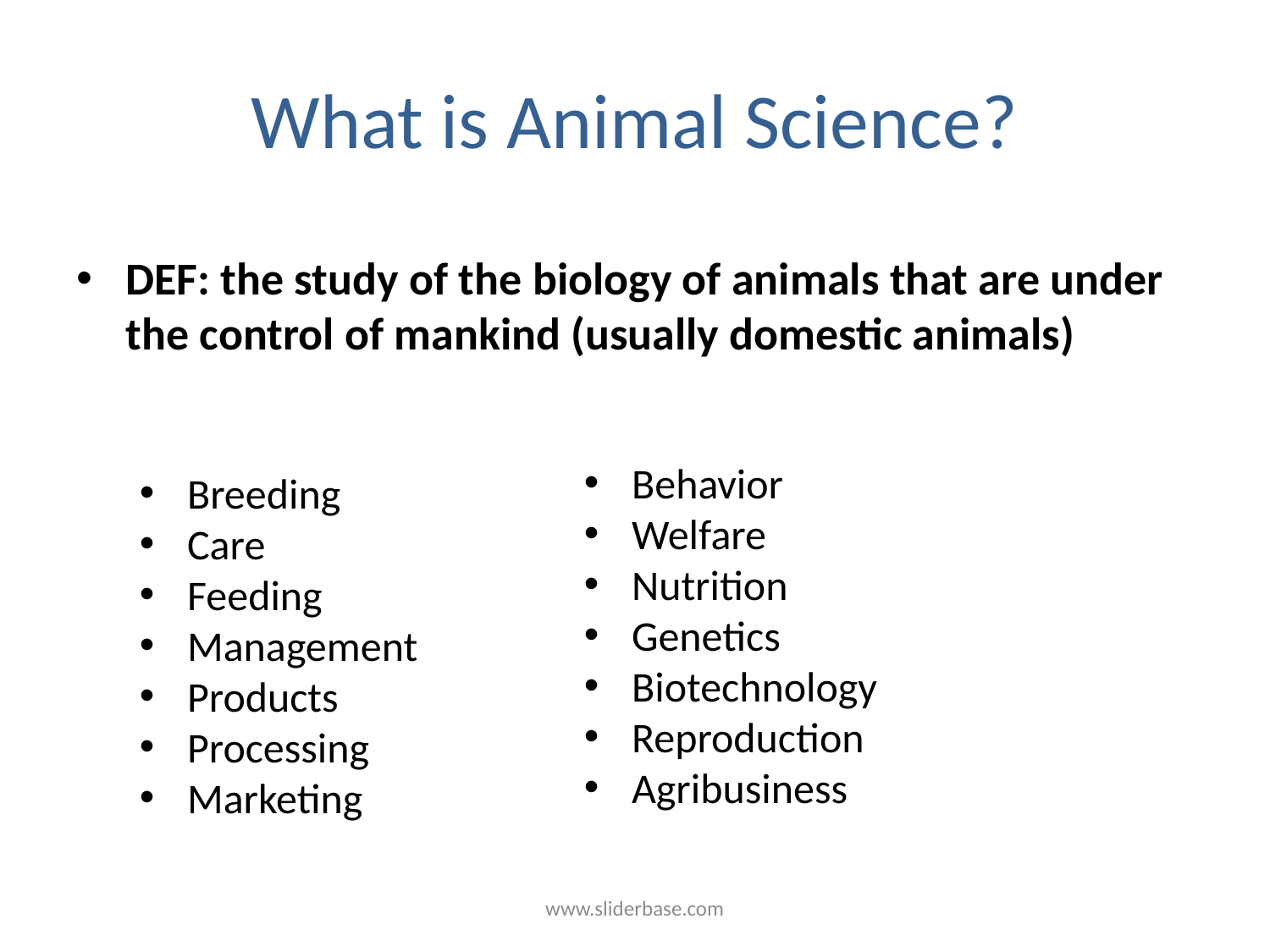

# What is Animal Science?
DEF: the study of the biology of animals that are under the control of mankind (usually domestic animals)
Behavior
Welfare
Nutrition
Genetics
Biotechnology
Reproduction
Agribusiness

Breeding
Care
Feeding
Management
Products
Processing
Marketing

www.sliderbase.com